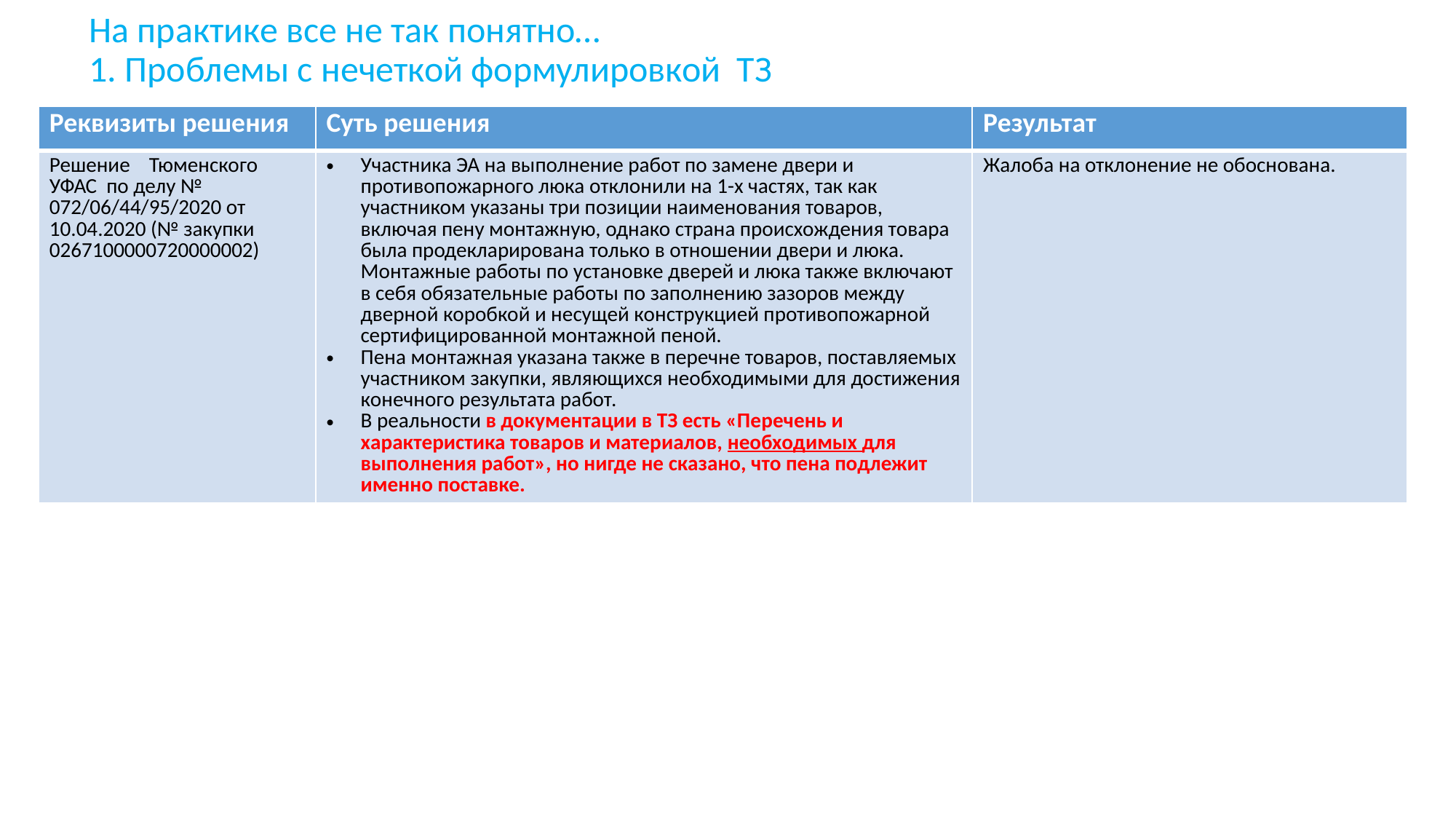

# На практике все не так понятно… 1. Проблемы с нечеткой формулировкой  ТЗ
| Реквизиты решения | Суть решения | Результат |
| --- | --- | --- |
| Решение    Тюменского УФАС  по делу № 072/06/44/95/2020 от 10.04.2020 (№ закупки 0267100000720000002) | Участника ЭА на выполнение работ по замене двери и противопожарного люка отклонили на 1-х частях, так как участником указаны три позиции наименования товаров, включая пену монтажную, однако страна происхождения товара была продекларирована только в отношении двери и люка. Монтажные работы по установке дверей и люка также включают в себя обязательные работы по заполнению зазоров между дверной коробкой и несущей конструкцией противопожарной сертифицированной монтажной пеной. Пена монтажная указана также в перечне товаров, поставляемых участником закупки, являющихся необходимыми для достижения конечного результата работ. В реальности в документации в ТЗ есть «Перечень и характеристика товаров и материалов, необходимых для выполнения работ», но нигде не сказано, что пена подлежит именно поставке. | Жалоба на отклонение не обоснована. |